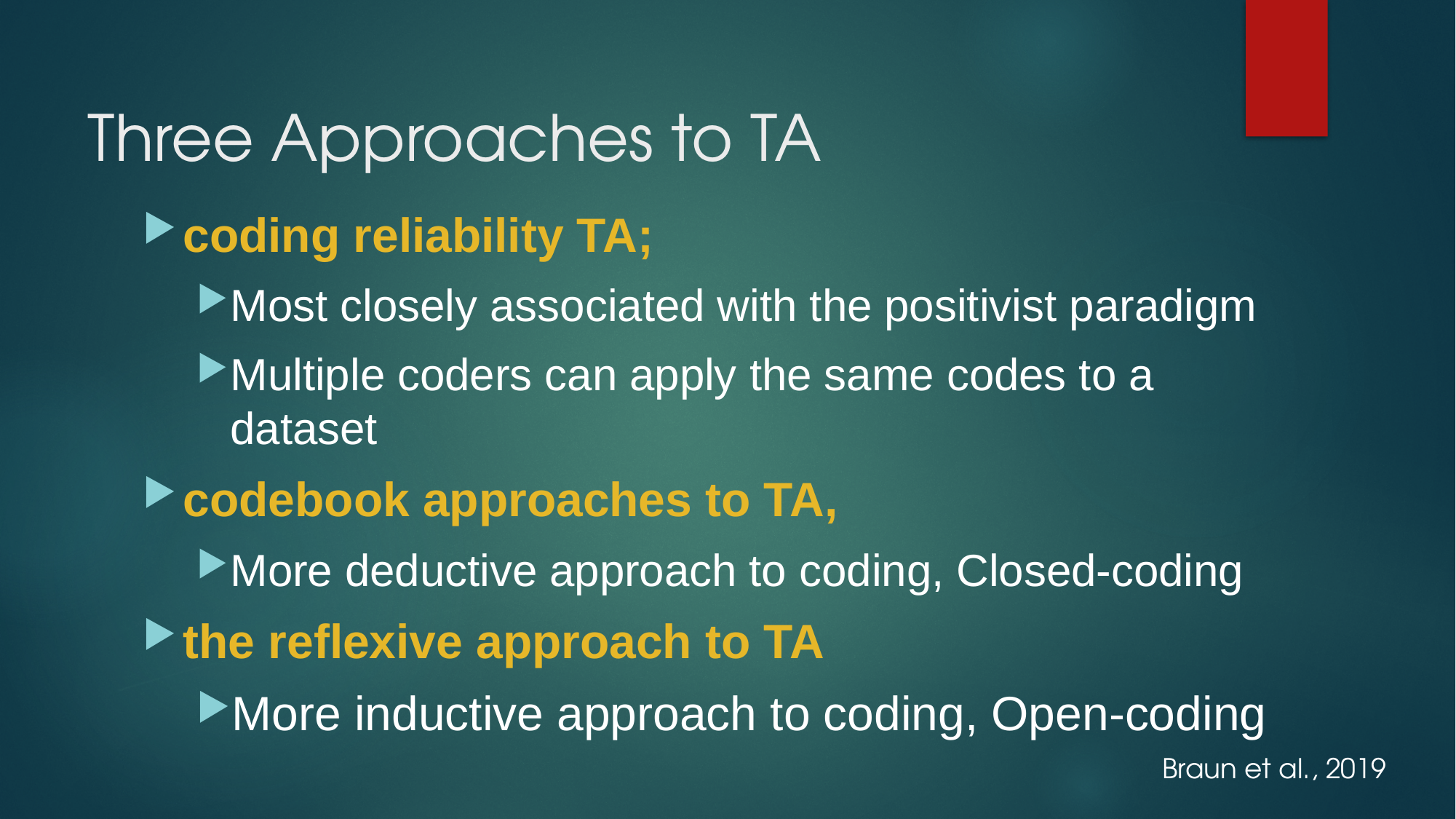

# Three Approaches to TA
coding reliability TA;
Most closely associated with the positivist paradigm
Multiple coders can apply the same codes to a dataset
codebook approaches to TA,
More deductive approach to coding, Closed-coding
the reflexive approach to TA
More inductive approach to coding, Open-coding
Braun et al., 2019